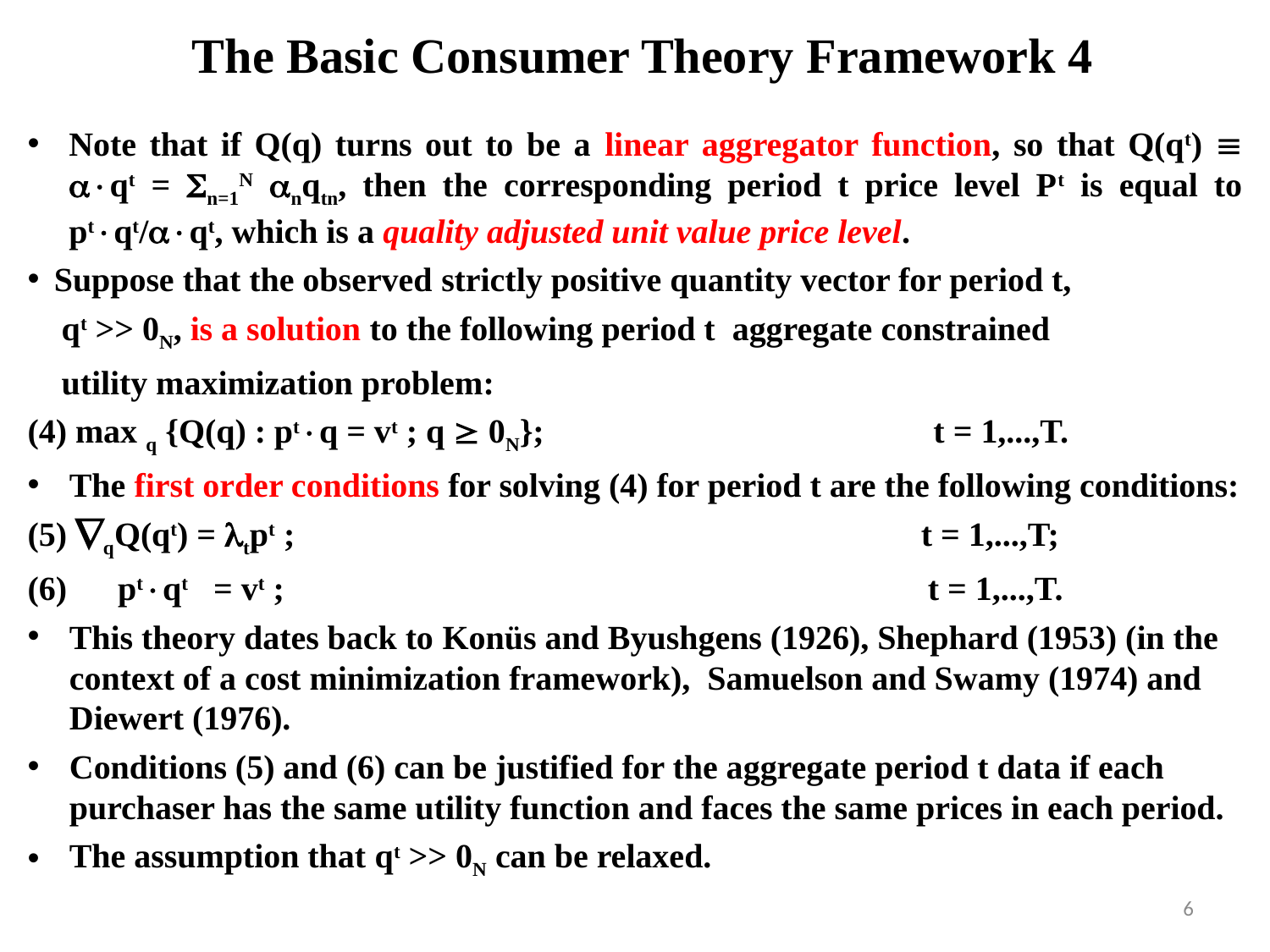

# The Basic Consumer Theory Framework 4
Note that if Q(q) turns out to be a linear aggregator function, so that Q(qt) ≡ α⋅qt = Σn=1N αnqtn, then the corresponding period t price level Pt is equal to pt⋅qt/α⋅qt, which is a quality adjusted unit value price level.
  Suppose that the observed strictly positive quantity vector for period t,
    qt >> 0N, is a solution to the following period t  aggregate constrained
    utility maximization problem:
(4) max q {Q(q) : pt⋅q = vt ; q ≥ 0N};                                              t = 1,...,T.
The first order conditions for solving (4) for period t are the following conditions:
(5) ∇qQ(qt) = λtpt ;                                                                          t = 1,...,T;
(6)      pt⋅qt   = vt ;                                                                            t = 1,...,T.
This theory dates back to Konüs and Byushgens (1926), Shephard (1953) (in the context of a cost minimization framework),  Samuelson and Swamy (1974) and Diewert (1976).
Conditions (5) and (6) can be justified for the aggregate period t data if each purchaser has the same utility function and faces the same prices in each period.
The assumption that qt >> 0N can be relaxed.

6